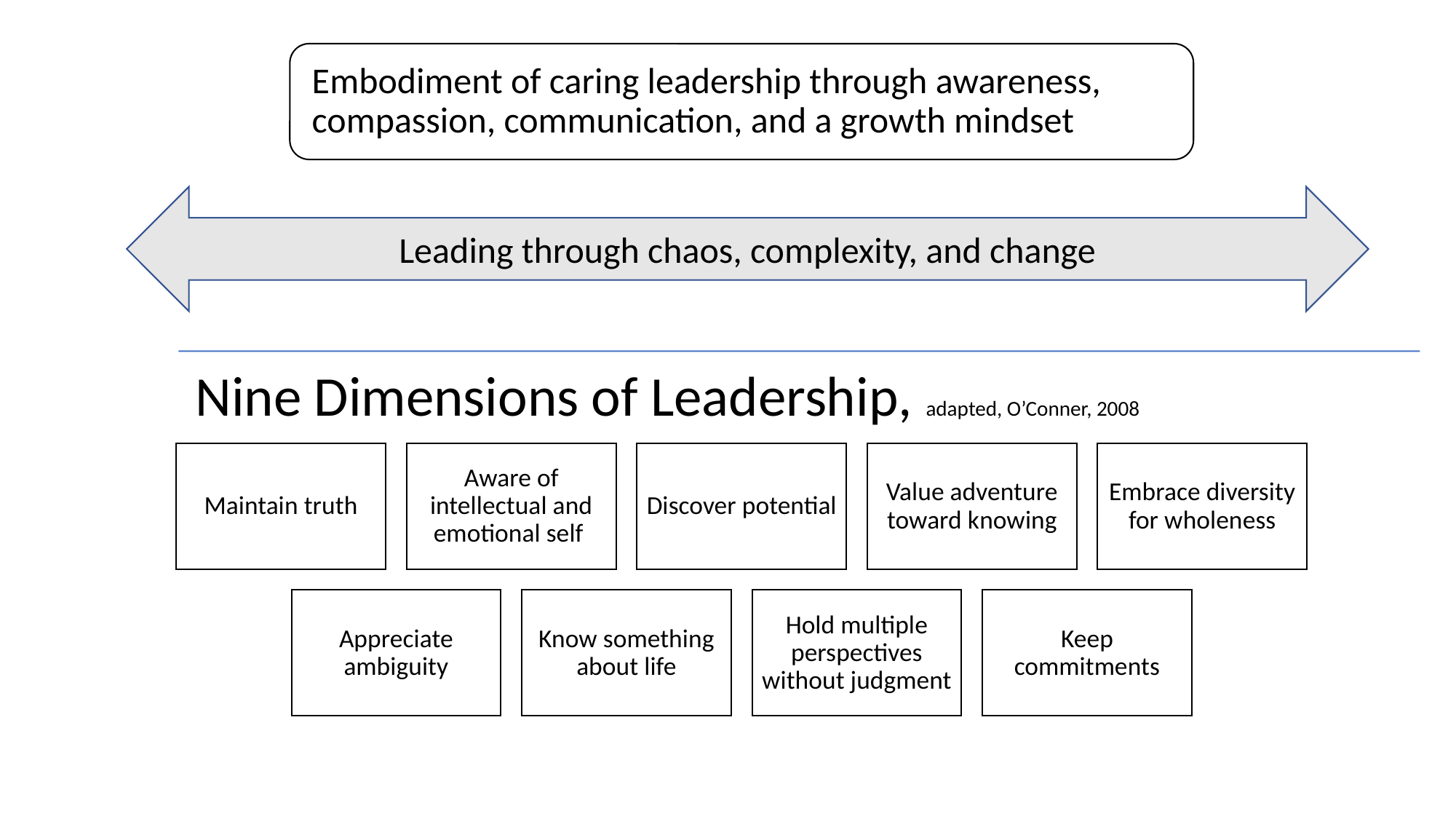

Embodiment of caring leadership through awareness, compassion, communication, and a growth mindset
Leading through chaos, complexity, and change
Nine Dimensions of Leadership, adapted, O’Conner, 2008
Maintain truth
Aware of intellectual and emotional self
Discover potential
Value adventure toward knowing
Embrace diversity for wholeness
Appreciate ambiguity
Know something about life
Hold multiple perspectives without judgment
Keep commitments